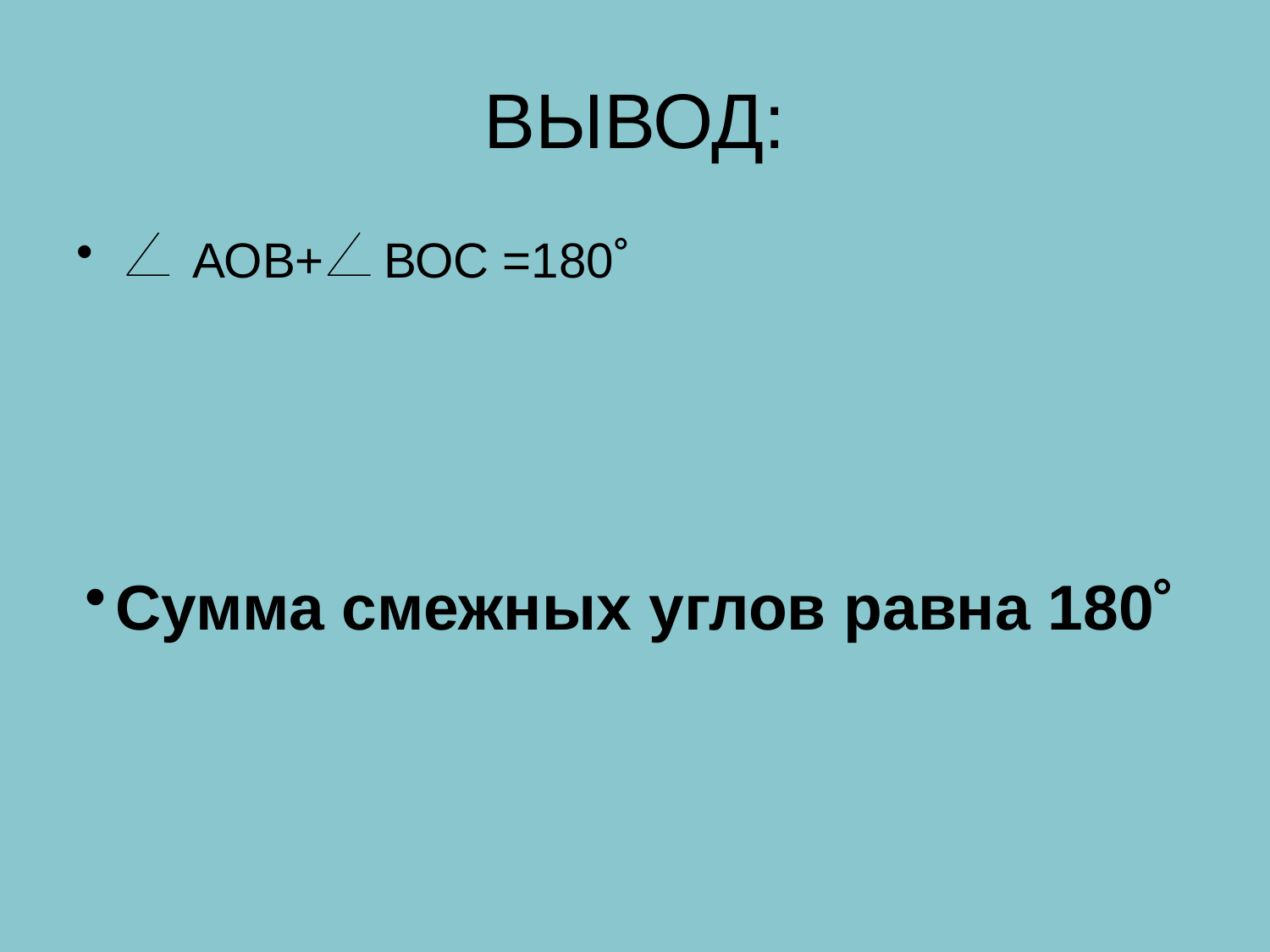

# ВЫВОД:
     АОВ+
ВОС =180˚

Сумма смежных углов равна 180˚